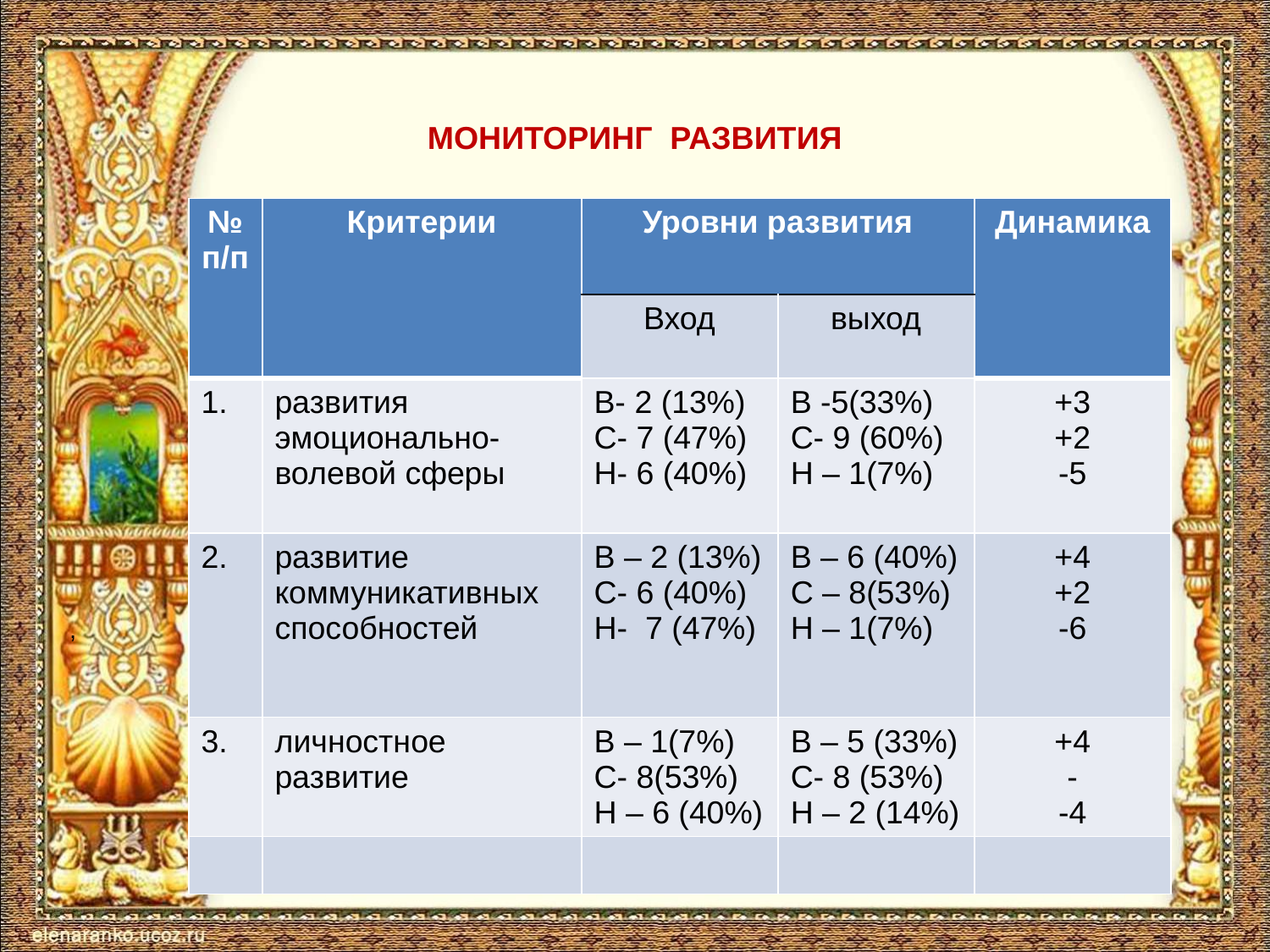

МОНИТОРИНГ  РАЗВИТИЯ
| № п/п | Критерии | Уровни развития |  | Динамика |
| --- | --- | --- | --- | --- |
|  |  | Вход | выход |  |
| 1. | развития эмоционально-волевой сферы | В- 2 (13%) С- 7 (47%) Н- 6 (40%) | В -5(33%) С- 9 (60%) Н – 1(7%) | +3 +2 -5 |
| 2. | развитие коммуникативных способностей | В – 2 (13%) С- 6 (40%) Н- 7 (47%) | В – 6 (40%) С – 8(53%) Н – 1(7%) | +4 +2 -6 |
| 3. | личностное развитие | В – 1(7%) С- 8(53%) Н – 6 (40%) | В – 5 (33%) С- 8 (53%) Н – 2 (14%) | +4 - -4 |
|  |  |  |  |  |
# ,